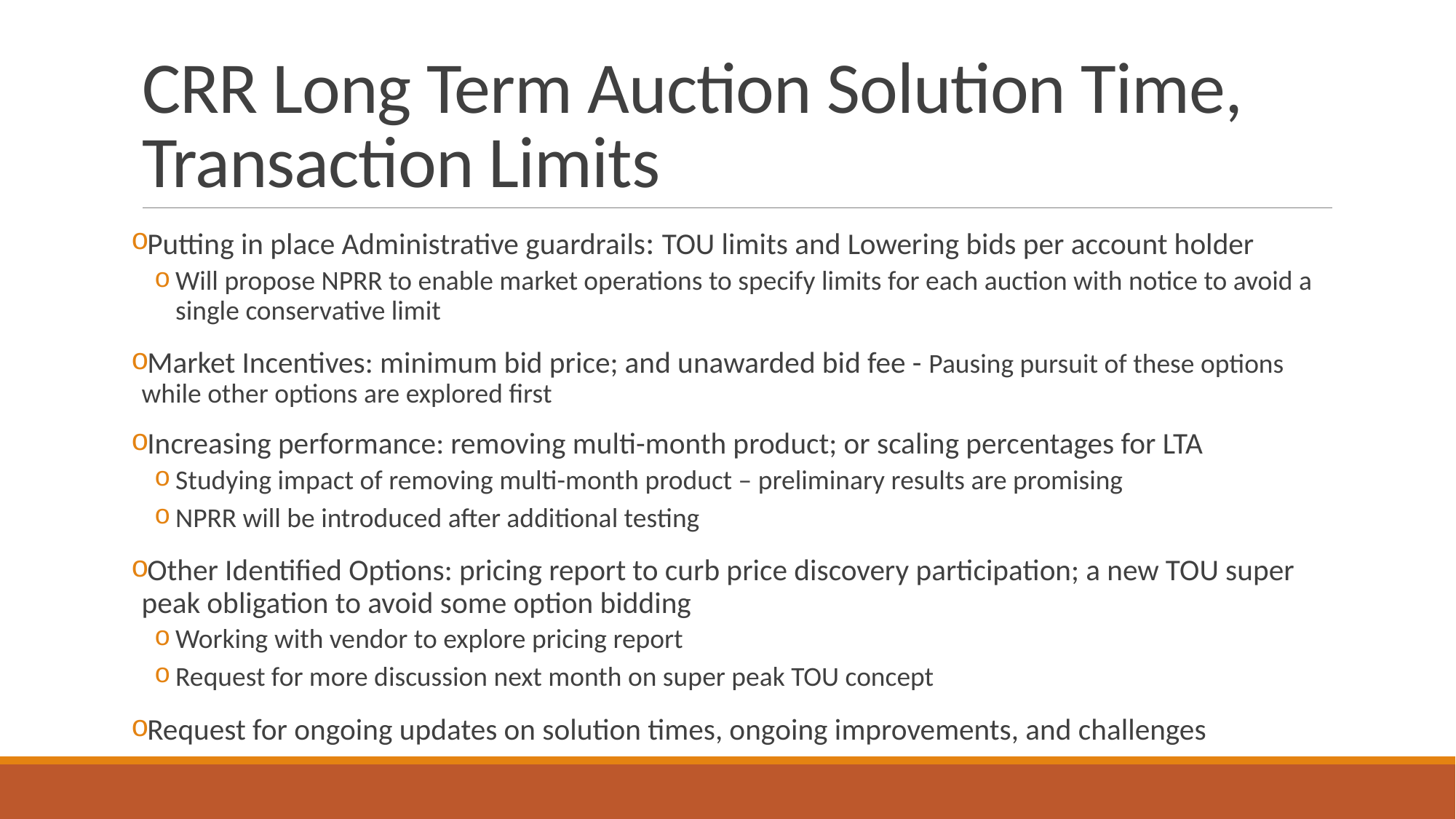

# CRR Long Term Auction Solution Time, Transaction Limits
Putting in place Administrative guardrails: TOU limits and Lowering bids per account holder
Will propose NPRR to enable market operations to specify limits for each auction with notice to avoid a single conservative limit
Market Incentives: minimum bid price; and unawarded bid fee - Pausing pursuit of these options while other options are explored first
Increasing performance: removing multi-month product; or scaling percentages for LTA
Studying impact of removing multi-month product – preliminary results are promising
NPRR will be introduced after additional testing
Other Identified Options: pricing report to curb price discovery participation; a new TOU super peak obligation to avoid some option bidding
Working with vendor to explore pricing report
Request for more discussion next month on super peak TOU concept
Request for ongoing updates on solution times, ongoing improvements, and challenges